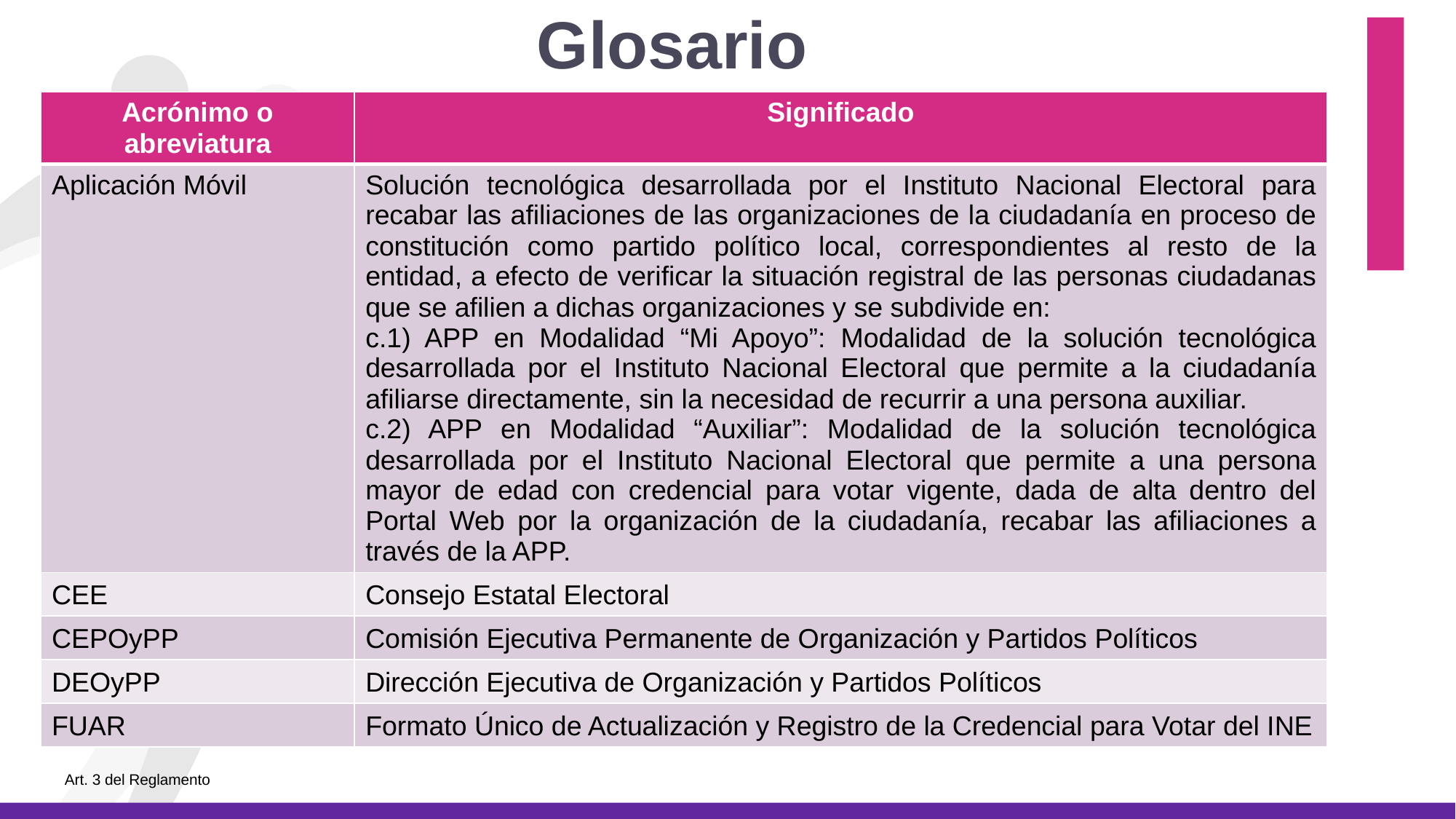

# Glosario

| Acrónimo o abreviatura | Significado |
| --- | --- |
| Aplicación Móvil | Solución tecnológica desarrollada por el Instituto Nacional Electoral para recabar las afiliaciones de las organizaciones de la ciudadanía en proceso de constitución como partido político local, correspondientes al resto de la entidad, a efecto de verificar la situación registral de las personas ciudadanas que se afilien a dichas organizaciones y se subdivide en: c.1) APP en Modalidad “Mi Apoyo”: Modalidad de la solución tecnológica desarrollada por el Instituto Nacional Electoral que permite a la ciudadanía afiliarse directamente, sin la necesidad de recurrir a una persona auxiliar. c.2) APP en Modalidad “Auxiliar”: Modalidad de la solución tecnológica desarrollada por el Instituto Nacional Electoral que permite a una persona mayor de edad con credencial para votar vigente, dada de alta dentro del Portal Web por la organización de la ciudadanía, recabar las afiliaciones a través de la APP. |
| CEE | Consejo Estatal Electoral |
| CEPOyPP | Comisión Ejecutiva Permanente de Organización y Partidos Políticos |
| DEOyPP | Dirección Ejecutiva de Organización y Partidos Políticos |
| FUAR | Formato Único de Actualización y Registro de la Credencial para Votar del INE |
Cuerpo del texto
Art. 3 del Reglamento